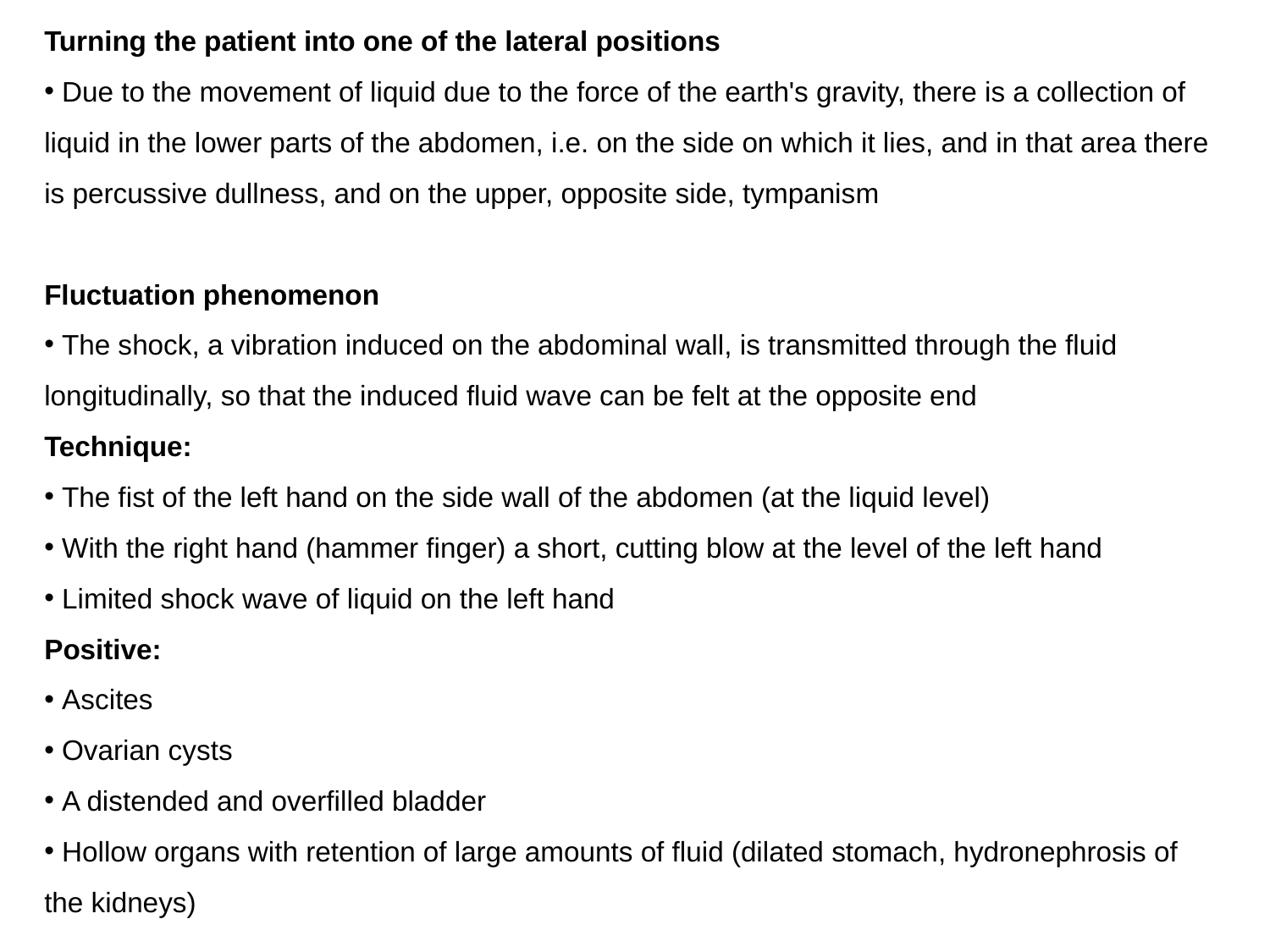

Turning the patient into one of the lateral positions
 Due to the movement of liquid due to the force of the earth's gravity, there is a collection of liquid in the lower parts of the abdomen, i.e. on the side on which it lies, and in that area there is percussive dullness, and on the upper, opposite side, tympanism

Fluctuation phenomenon
 The shock, a vibration induced on the abdominal wall, is transmitted through the fluid longitudinally, so that the induced fluid wave can be felt at the opposite end
Technique:
 The fist of the left hand on the side wall of the abdomen (at the liquid level)
 With the right hand (hammer finger) a short, cutting blow at the level of the left hand
 Limited shock wave of liquid on the left hand
Positive:
 Ascites
 Ovarian cysts
 A distended and overfilled bladder
 Hollow organs with retention of large amounts of fluid (dilated stomach, hydronephrosis of the kidneys)